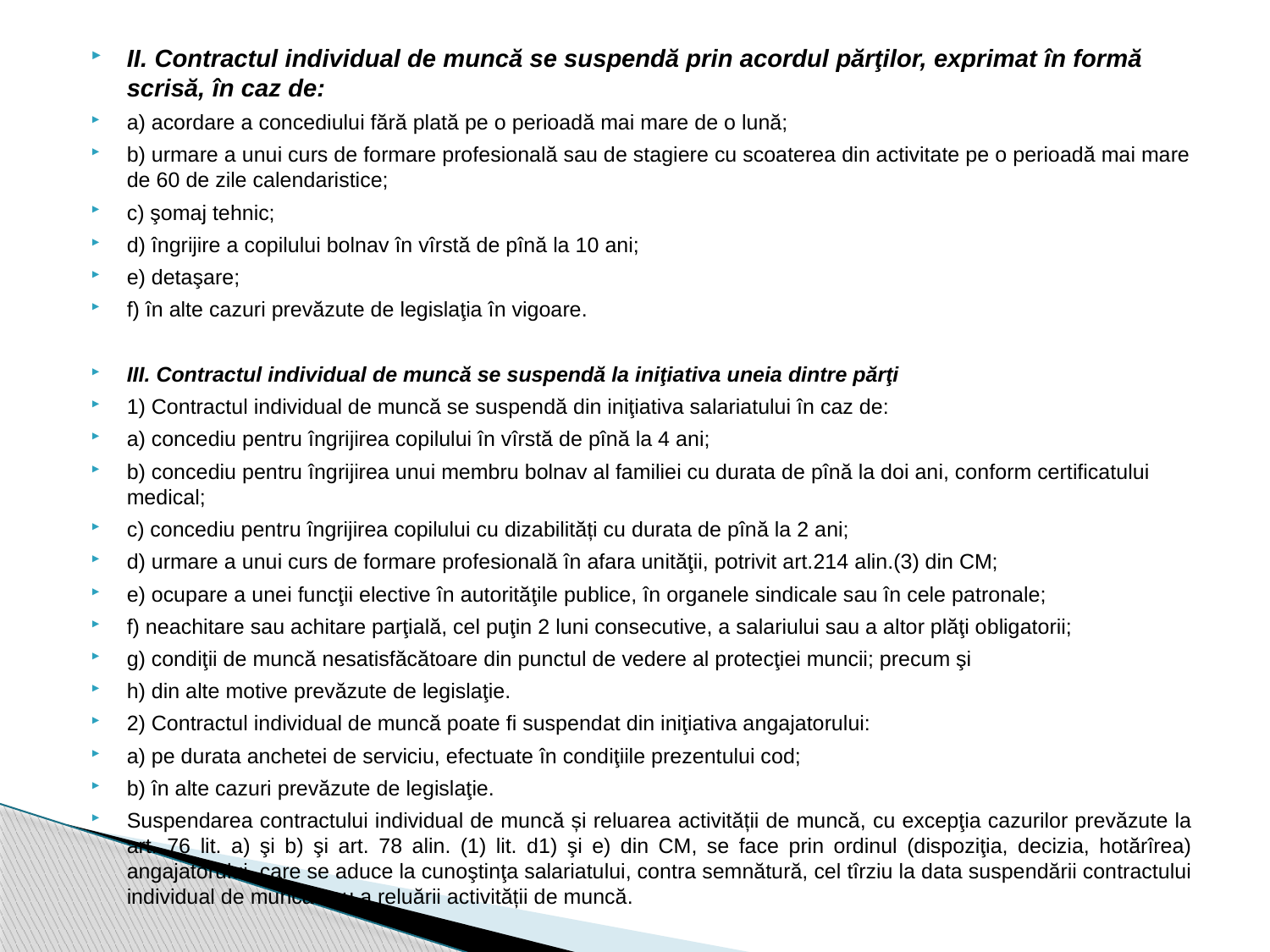

II. Contractul individual de muncă se suspendă prin acordul părţilor, exprimat în formă scrisă, în caz de:
a) acordare a concediului fără plată pe o perioadă mai mare de o lună;
b) urmare a unui curs de formare profesională sau de stagiere cu scoaterea din activitate pe o perioadă mai mare de 60 de zile calendaristice;
c) şomaj tehnic;
d) îngrijire a copilului bolnav în vîrstă de pînă la 10 ani;
e) detaşare;
f) în alte cazuri prevăzute de legislaţia în vigoare.

III. Contractul individual de muncă se suspendă la iniţiativa uneia dintre părţi
1) Contractul individual de muncă se suspendă din iniţiativa salariatului în caz de:
a) concediu pentru îngrijirea copilului în vîrstă de pînă la 4 ani;
b) concediu pentru îngrijirea unui membru bolnav al familiei cu durata de pînă la doi ani, conform certificatului medical;
c) concediu pentru îngrijirea copilului cu dizabilități cu durata de pînă la 2 ani;
d) urmare a unui curs de formare profesională în afara unităţii, potrivit art.214 alin.(3) din CM;
e) ocupare a unei funcţii elective în autorităţile publice, în organele sindicale sau în cele patronale;
f) neachitare sau achitare parţială, cel puţin 2 luni consecutive, a salariului sau a altor plăţi obligatorii;
g) condiţii de muncă nesatisfăcătoare din punctul de vedere al protecţiei muncii; precum şi
h) din alte motive prevăzute de legislaţie.
2) Contractul individual de muncă poate fi suspendat din iniţiativa angajatorului:
a) pe durata anchetei de serviciu, efectuate în condiţiile prezentului cod;
b) în alte cazuri prevăzute de legislaţie.
Suspendarea contractului individual de muncă și reluarea activității de muncă, cu excepţia cazurilor prevăzute la art. 76 lit. a) şi b) şi art. 78 alin. (1) lit. d1) şi e) din CM, se face prin ordinul (dispoziţia, decizia, hotărîrea) angajatorului, care se aduce la cunoştinţa salariatului, contra semnătură, cel tîrziu la data suspendării contractului individual de muncă sau a reluării activității de muncă.